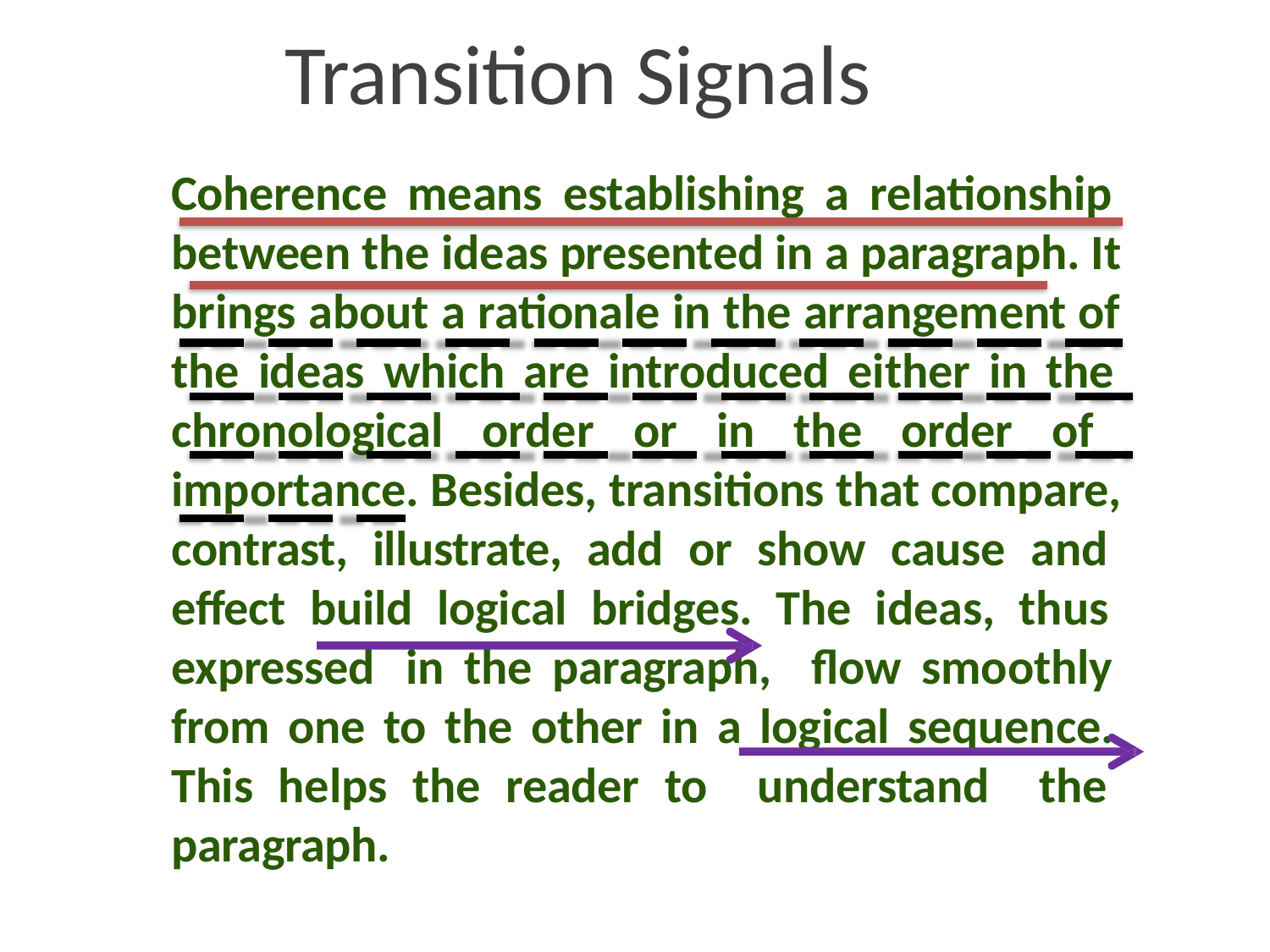

# Transition Signals
Coherence means establishing a relationship  between the ideas presented in a paragraph. It  brings about a rationale in the arrangement of  the ideas which are introduced either in the  chronological order or in the order of  importance. Besides, transitions that compare,  contrast, illustrate, add or show cause and  effect build logical bridges. The ideas, thus  expressed in the paragraph,  flow smoothly  from one to the other in a logical sequence.  This helps the reader to  understand  the  paragraph.